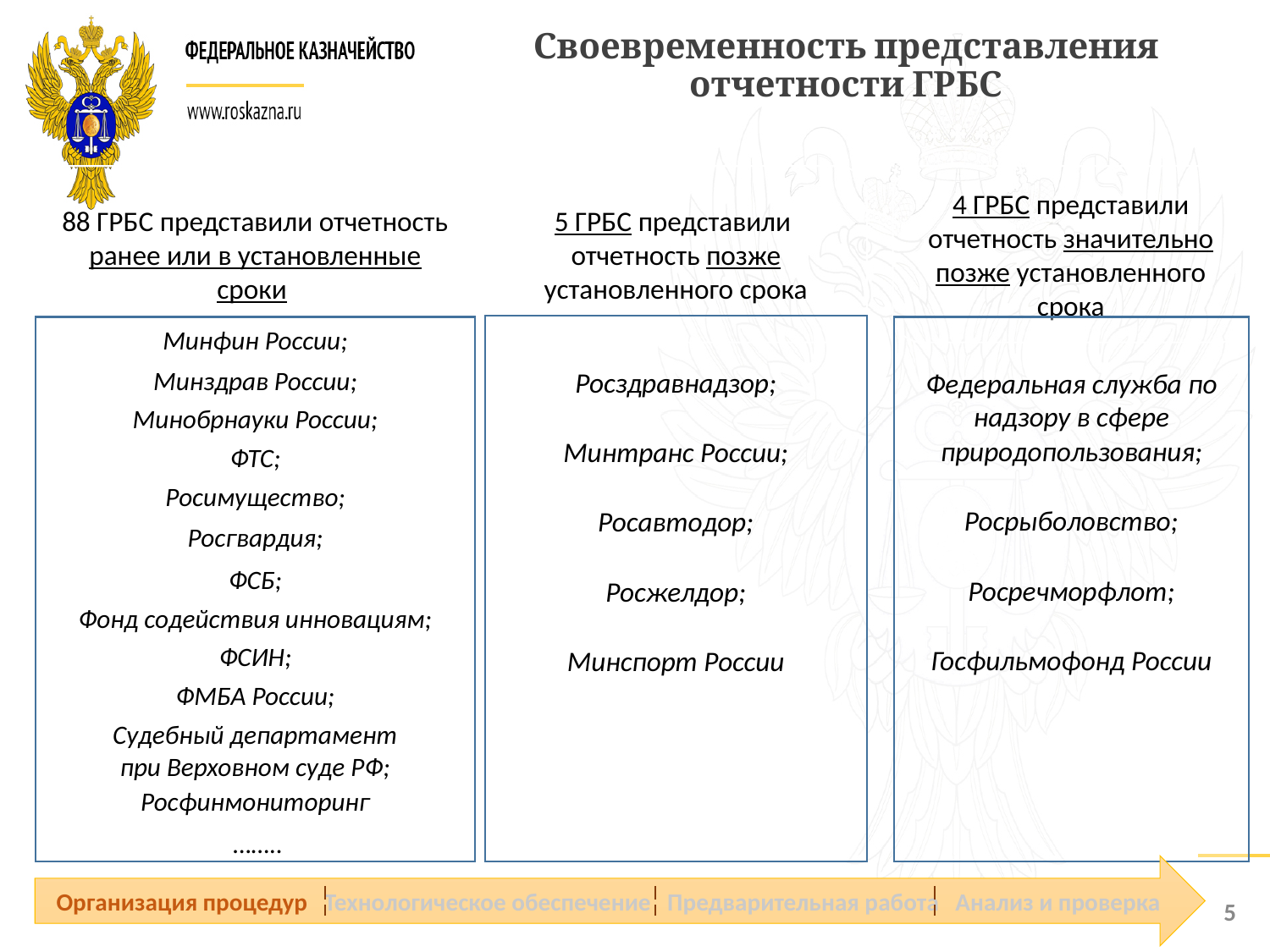

Своевременность представления отчетности ГРБС
88 ГРБС представили отчетность ранее или в установленные сроки
5 ГРБС представили  отчетность позже установленного срока
4 ГРБС представили отчетность значительно позже установленного срока

Росздравнадзор;

Минтранс России;

Росавтодор;

Росжелдор;

Минспорт России

Минфин России;
Минздрав России;
Минобрнауки России;
ФТС;
Росимущество;
Росгвардия;
ФСБ;
Фонд содействия инновациям;
ФСИН;
ФМБА России;
Судебный департамент
при Верховном суде РФ;
Росфинмониторинг
 ……..

Федеральная служба по надзору в сфере природопользования;

Росрыболовство;

Росречморфлот;

Госфильмофонд России

Организация процедур   Технологическое обеспечение   Предварительная работа   Анализ и проверка
5